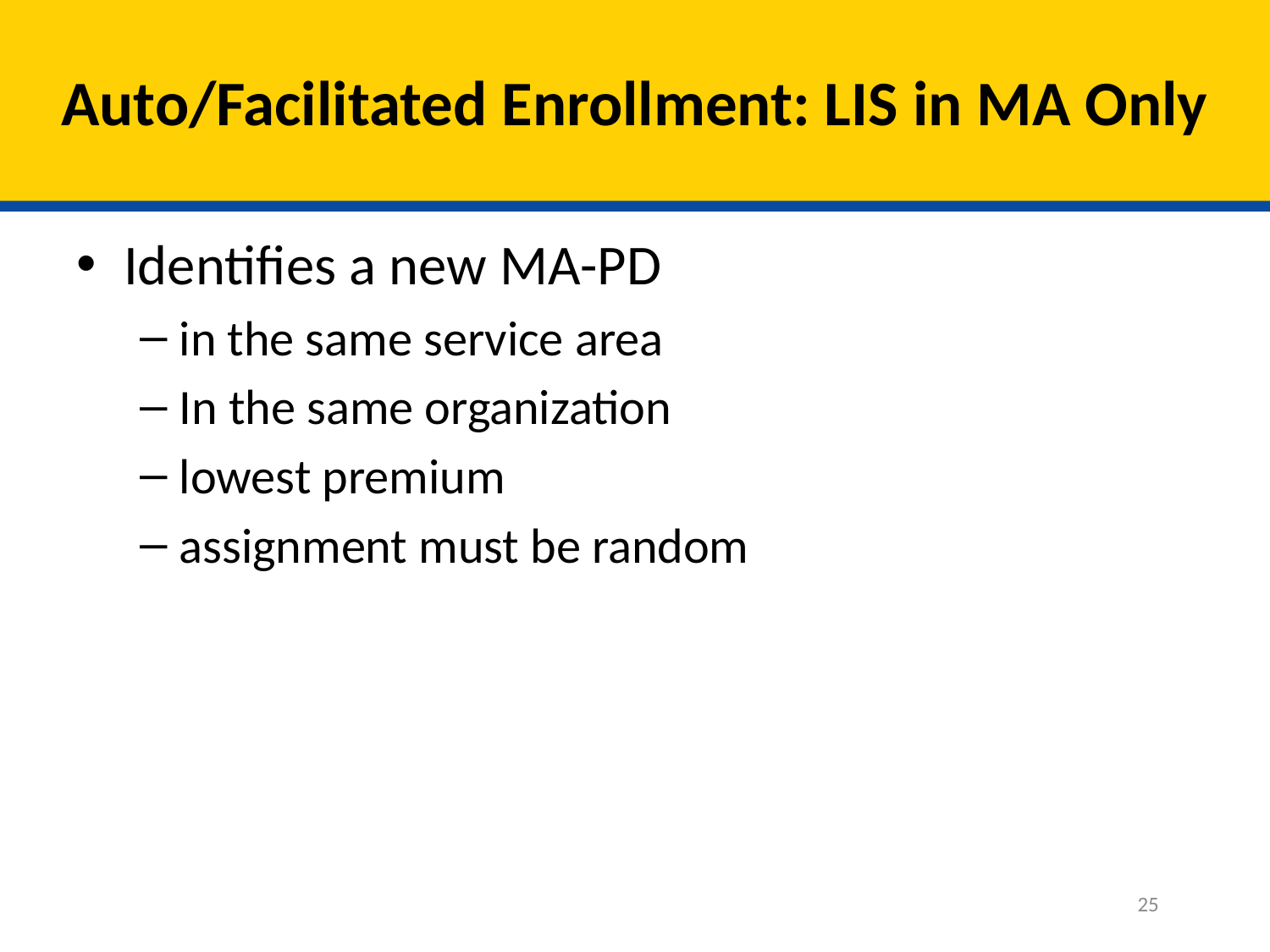

# Auto/Facilitated Enrollment: LIS in MA Only
Identifies a new MA-PD
in the same service area
In the same organization
lowest premium
assignment must be random
25